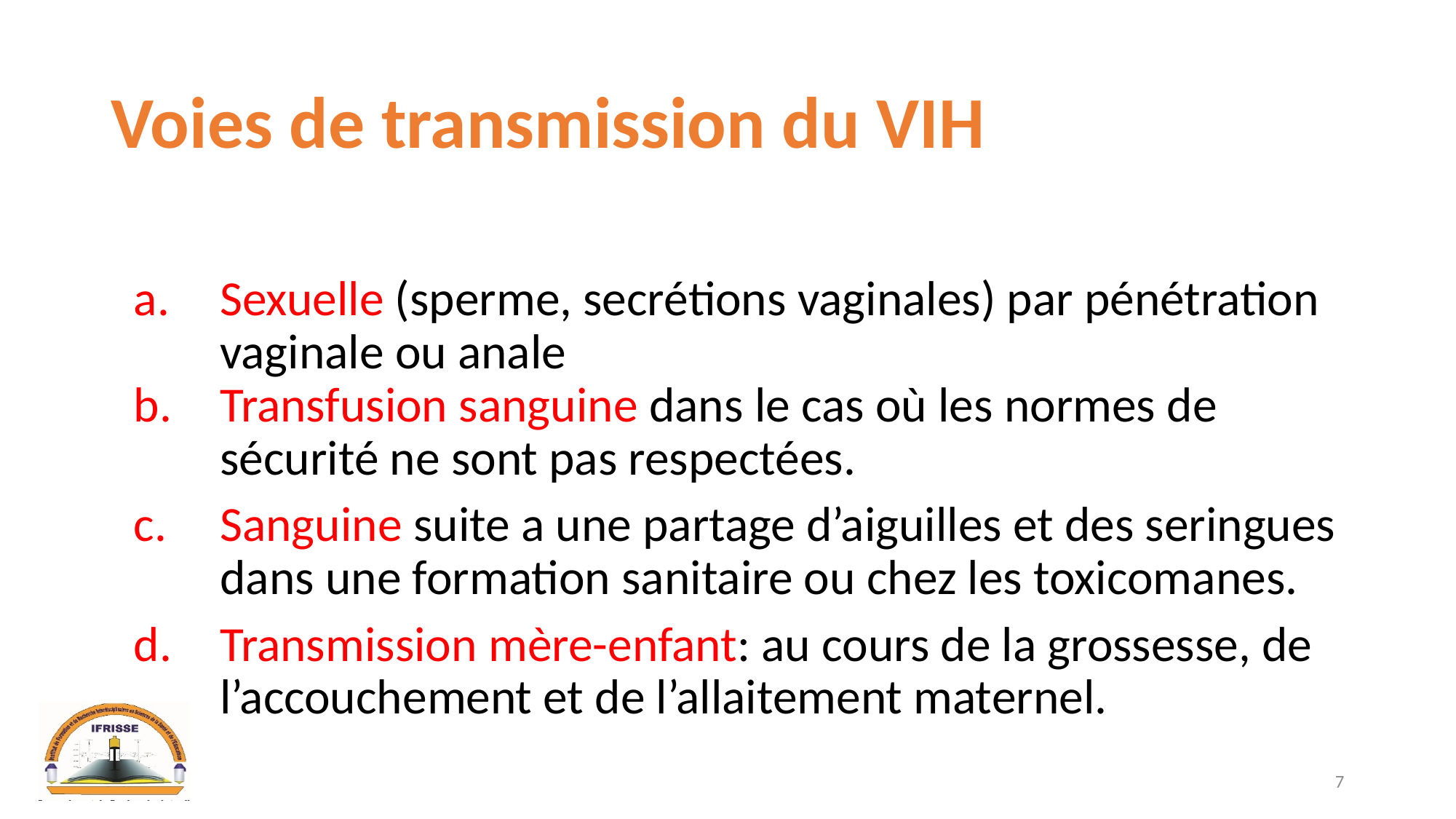

# Voies de transmission du VIH
Sexuelle (sperme, secrétions vaginales) par pénétration vaginale ou anale
Transfusion sanguine dans le cas où les normes de sécurité ne sont pas respectées.
Sanguine suite a une partage d’aiguilles et des seringues dans une formation sanitaire ou chez les toxicomanes.
Transmission mère-enfant: au cours de la grossesse, de l’accouchement et de l’allaitement maternel.

7